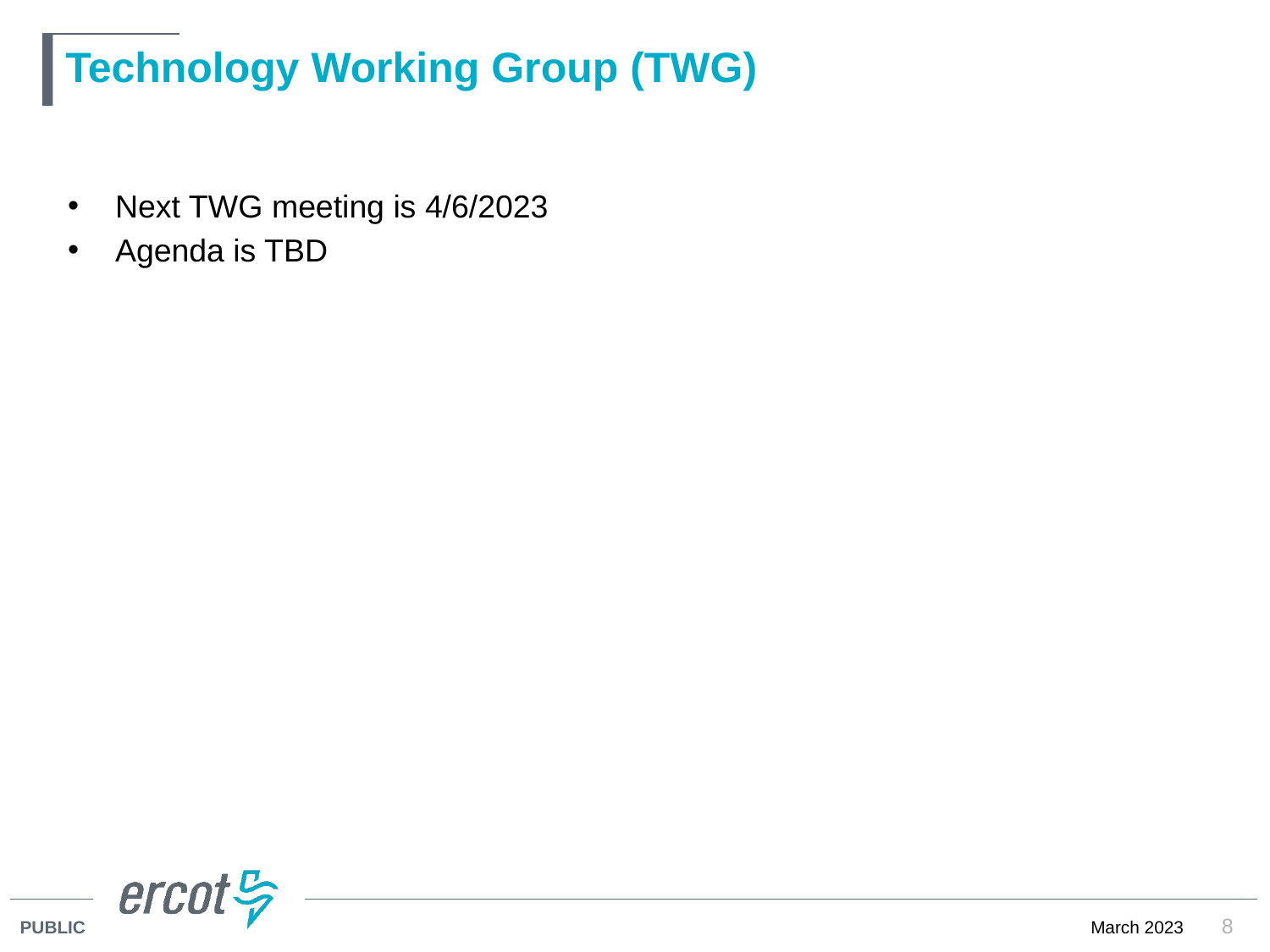

# Technology Working Group (TWG)
Next TWG meeting is 4/6/2023
Agenda is TBD
8